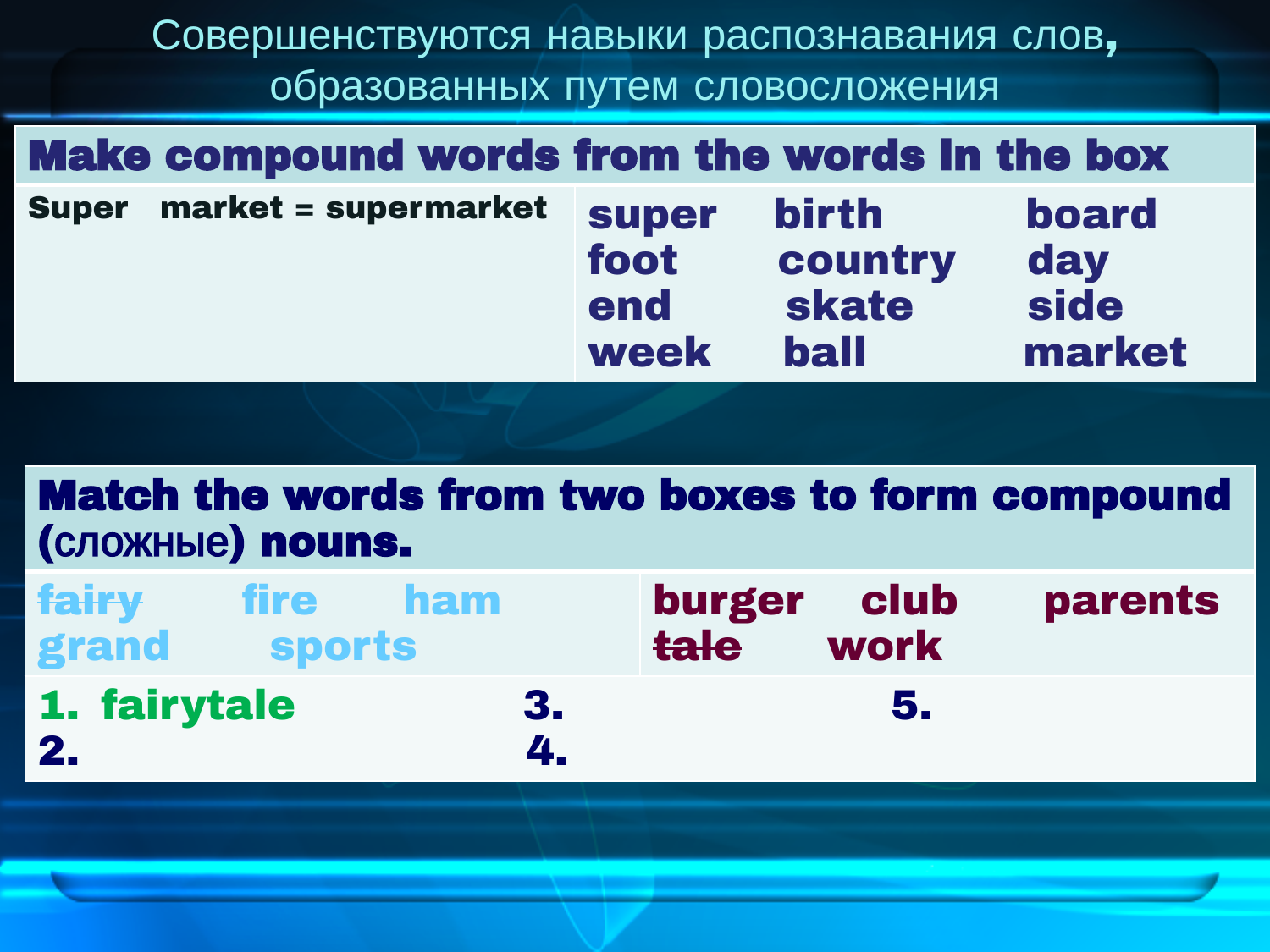

# Совершенствуются навыки распознавания слов, образованных путем словосложения
| Make compound words from the words in the box |  |
| --- | --- |
| Super market = supermarket | super birth board foot country day end skate side week ball market |
| Match the words from two boxes to form compound (сложные) nouns. |  |
| --- | --- |
| fairy fire ham grand sports | burger club parents tale work |
| fairytale 3. 5. 4. |  |